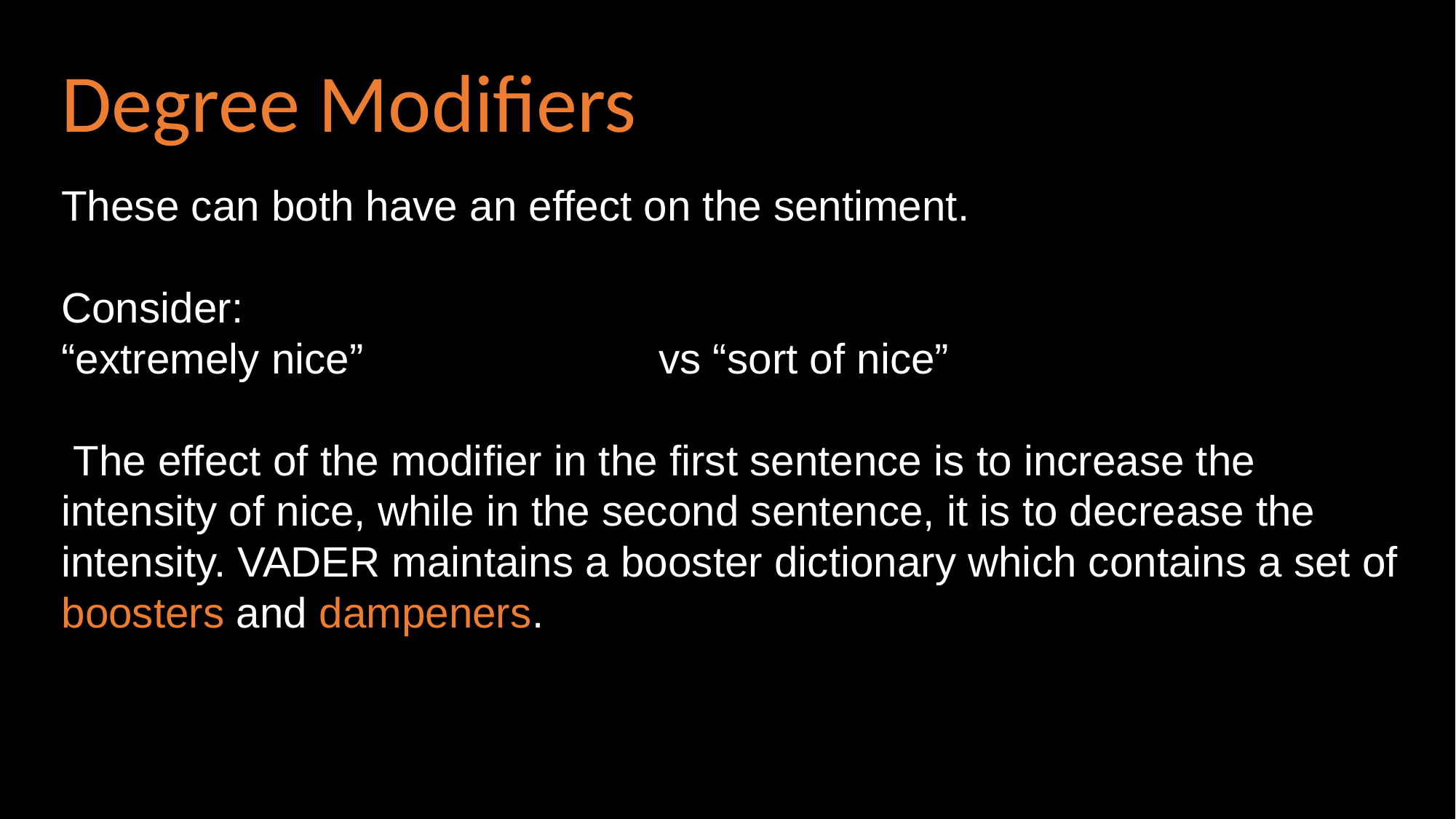

Degree Modifiers

These can both have an effect on the sentiment.

Consider:
“extremely nice”                         vs “sort of nice”

 The effect of the modifier in the first sentence is to increase the intensity of nice, while in the second sentence, it is to decrease the intensity. VADER maintains a booster dictionary which contains a set of boosters and dampeners.